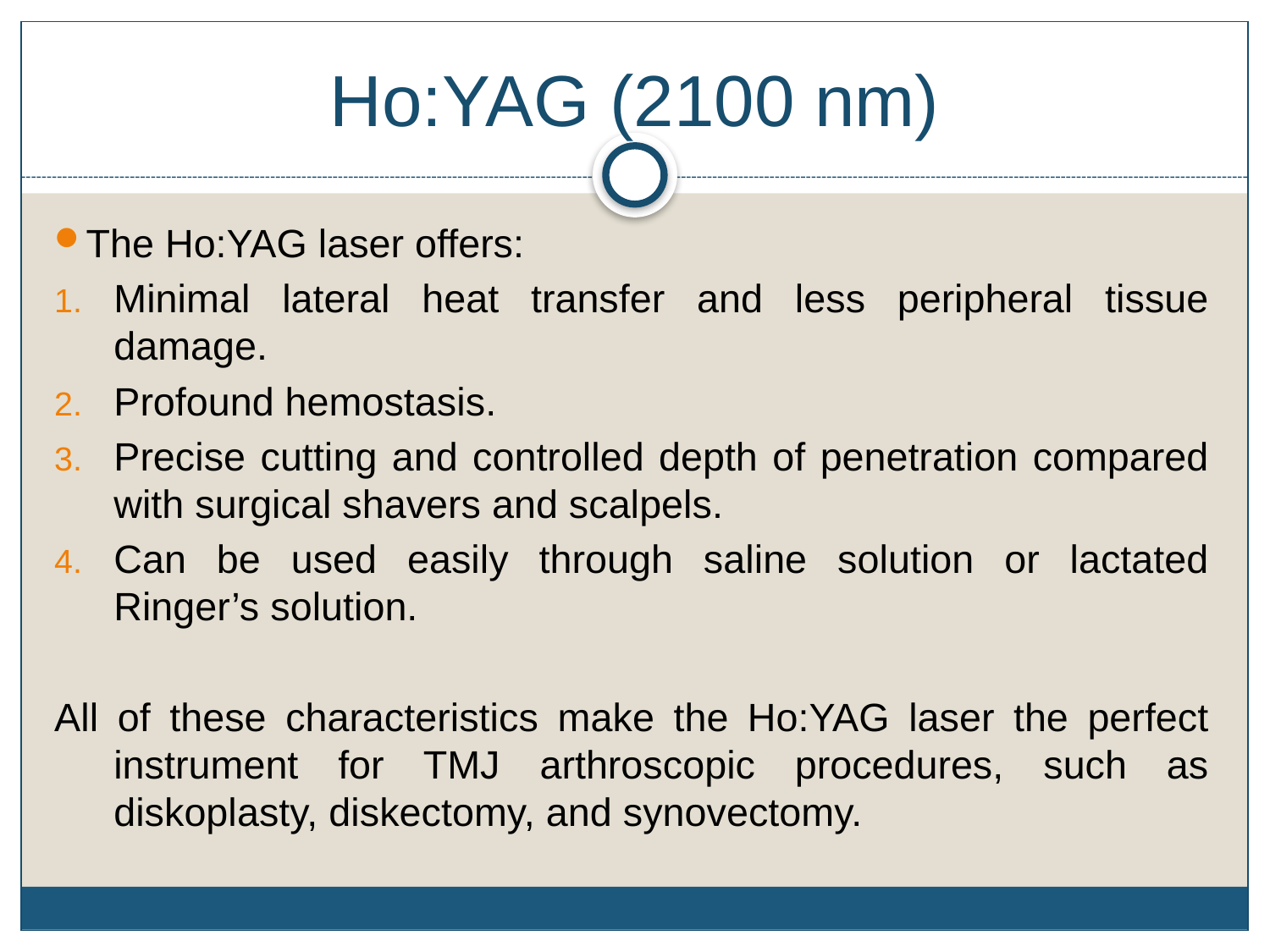

# Ho:YAG (2100 nm)
The Ho:YAG laser offers:
Minimal lateral heat transfer and less peripheral tissue damage.
Profound hemostasis.
Precise cutting and controlled depth of penetration compared with surgical shavers and scalpels.
Can be used easily through saline solution or lactated Ringer’s solution.

All of these characteristics make the Ho:YAG laser the perfect instrument for TMJ arthroscopic procedures, such as diskoplasty, diskectomy, and synovectomy.